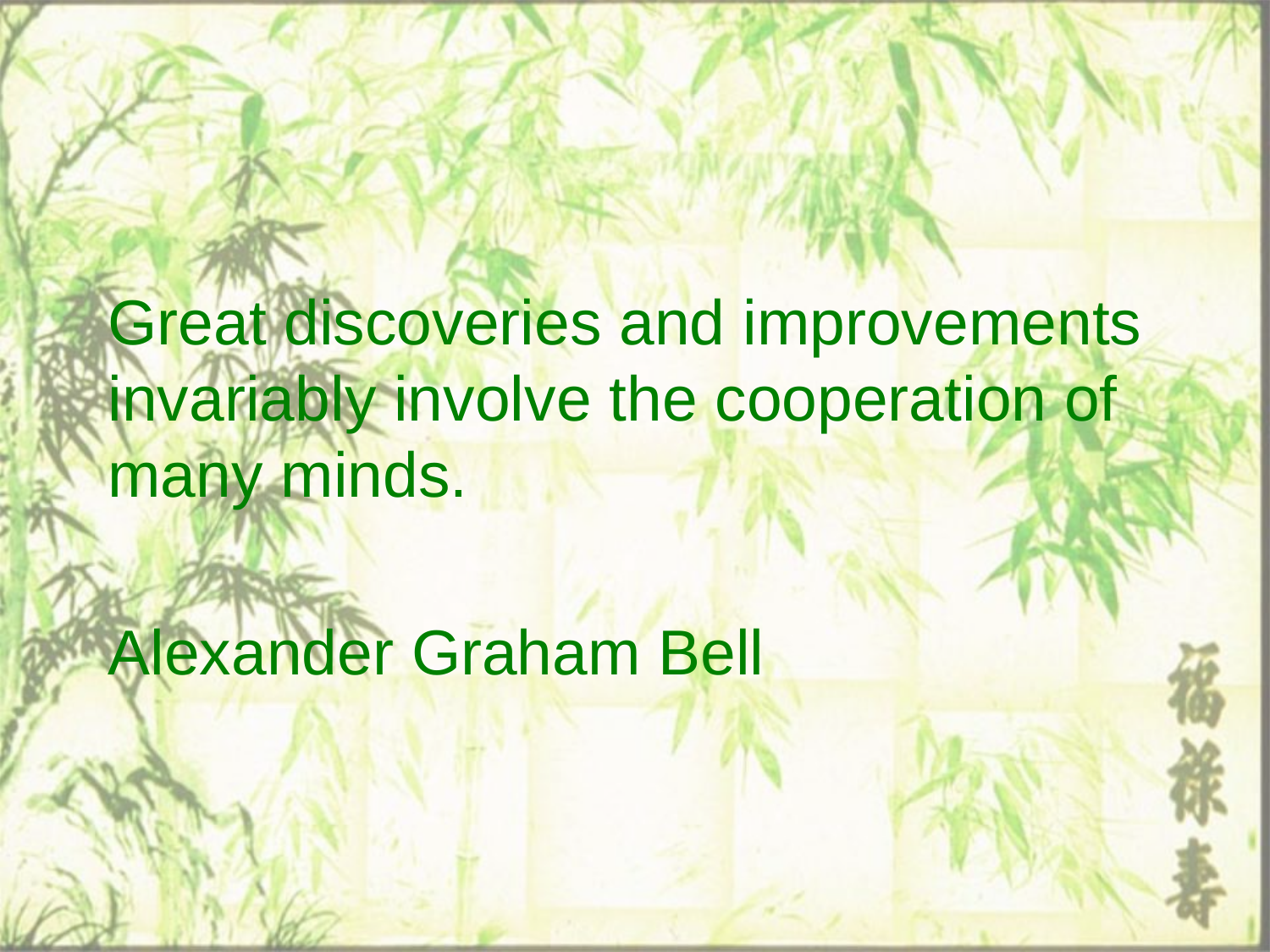

#
Great discoveries and improvements invariably involve the cooperation of many minds.

Alexander Graham Bell